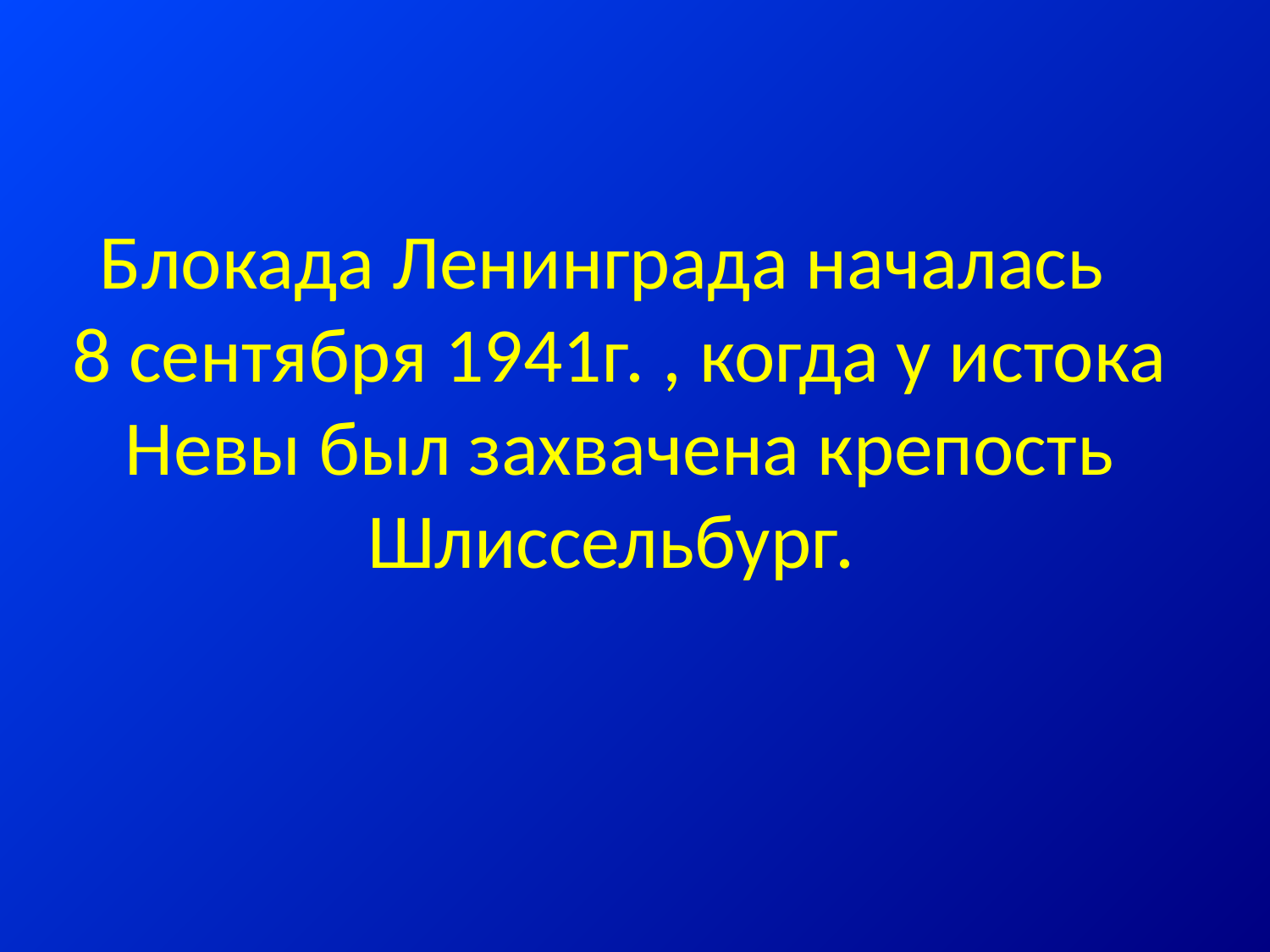

Блокада Ленинграда началась
8 сентября 1941г. , когда у истока Невы был захвачена крепость Шлиссельбург.